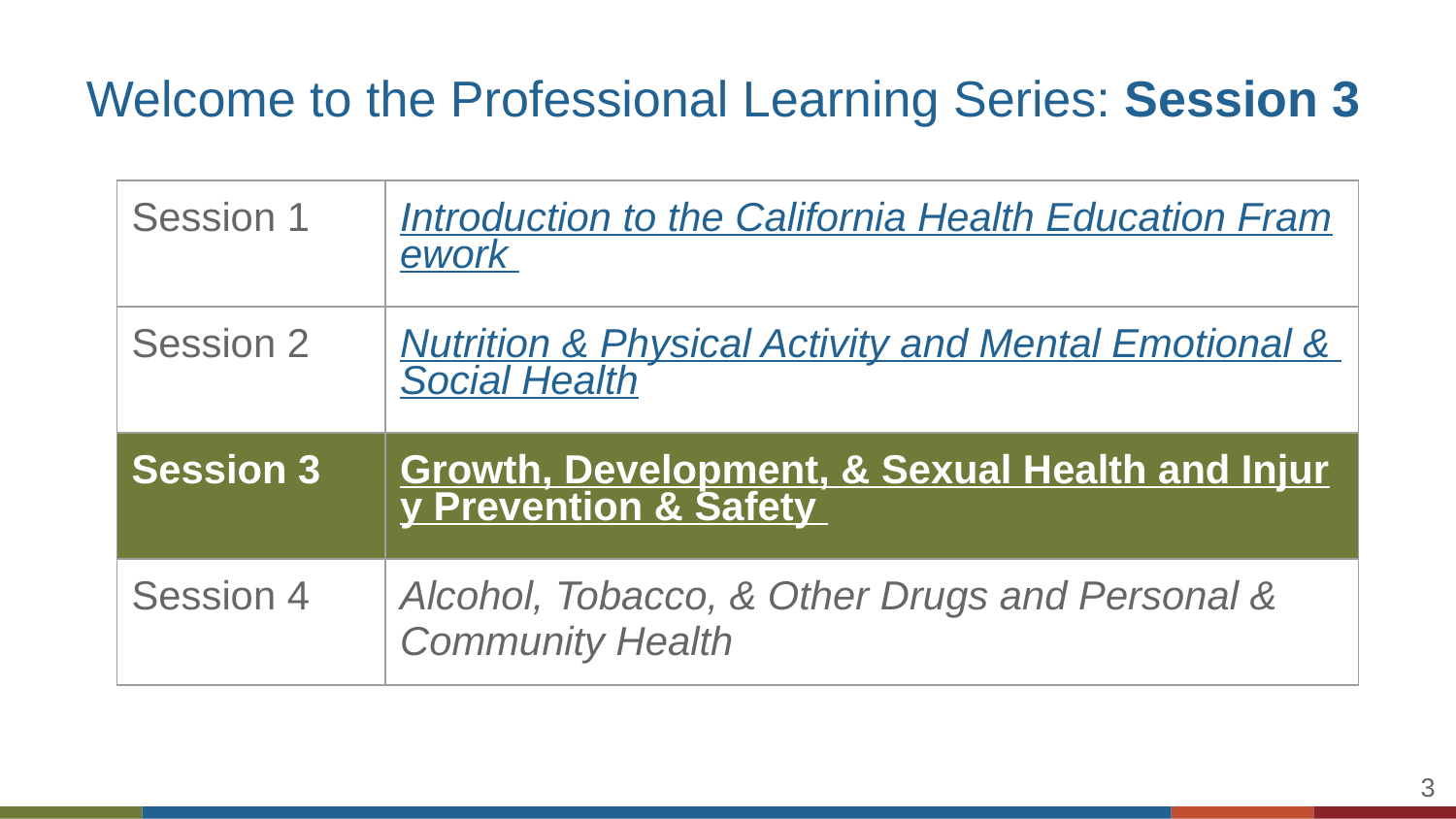

# Welcome to the Professional Learning Series: Session 3
| Session 1 | Introduction to the California Health Education Framework |
| --- | --- |
| Session 2 | Nutrition & Physical Activity and Mental Emotional & Social Health |
| Session 3 | Growth, Development, & Sexual Health and Injury Prevention & Safety |
| Session 4 | Alcohol, Tobacco, & Other Drugs and Personal & Community Health |

3